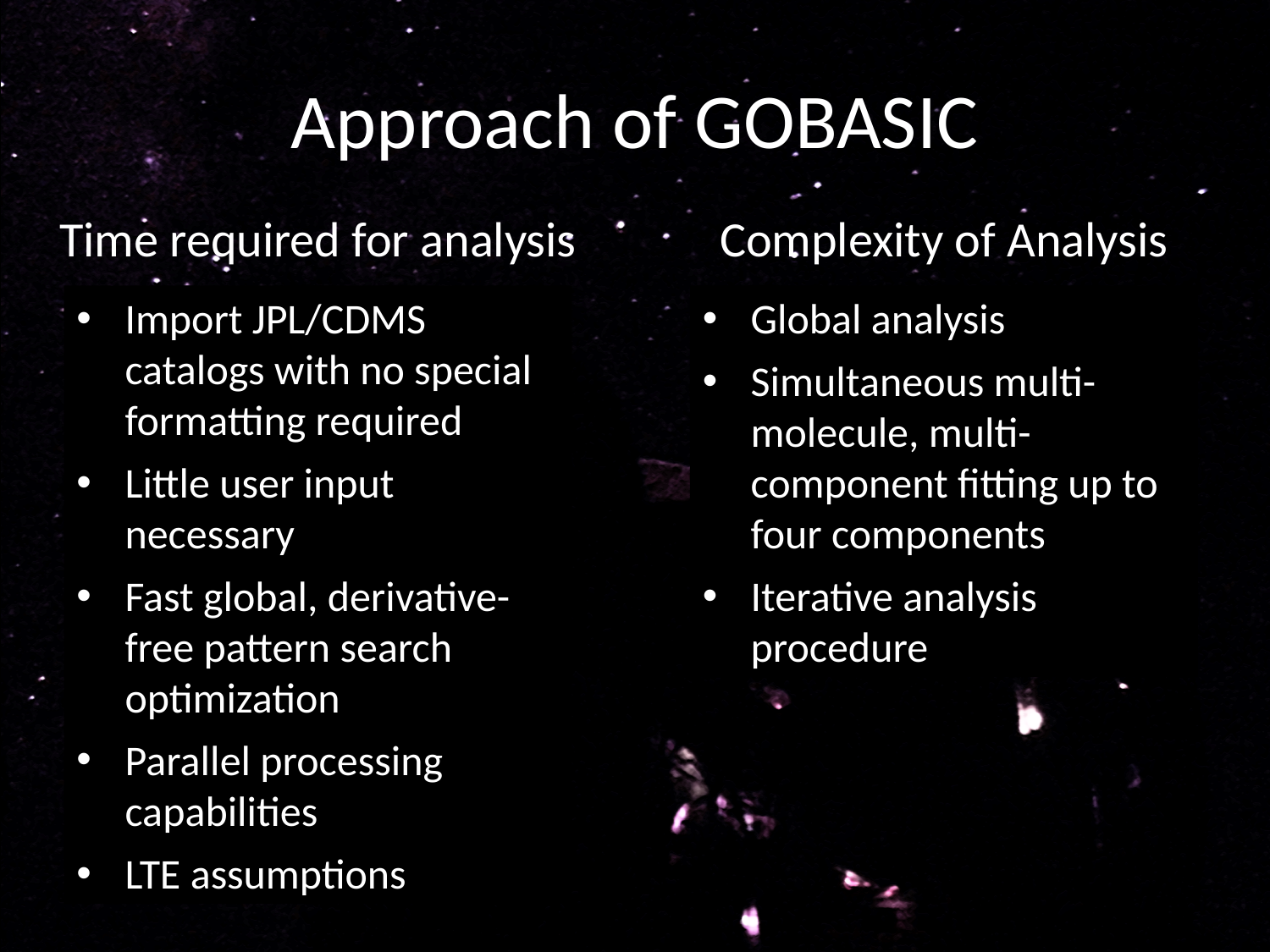

# Approach of GOBASIC
Time required for analysis
Complexity of Analysis
Import JPL/CDMS catalogs with no special formatting required
Little user input necessary
Fast global, derivative-free pattern search optimization
Parallel processing capabilities
LTE assumptions
Global analysis
Simultaneous multi-molecule, multi-component fitting up to four components
Iterative analysis procedure